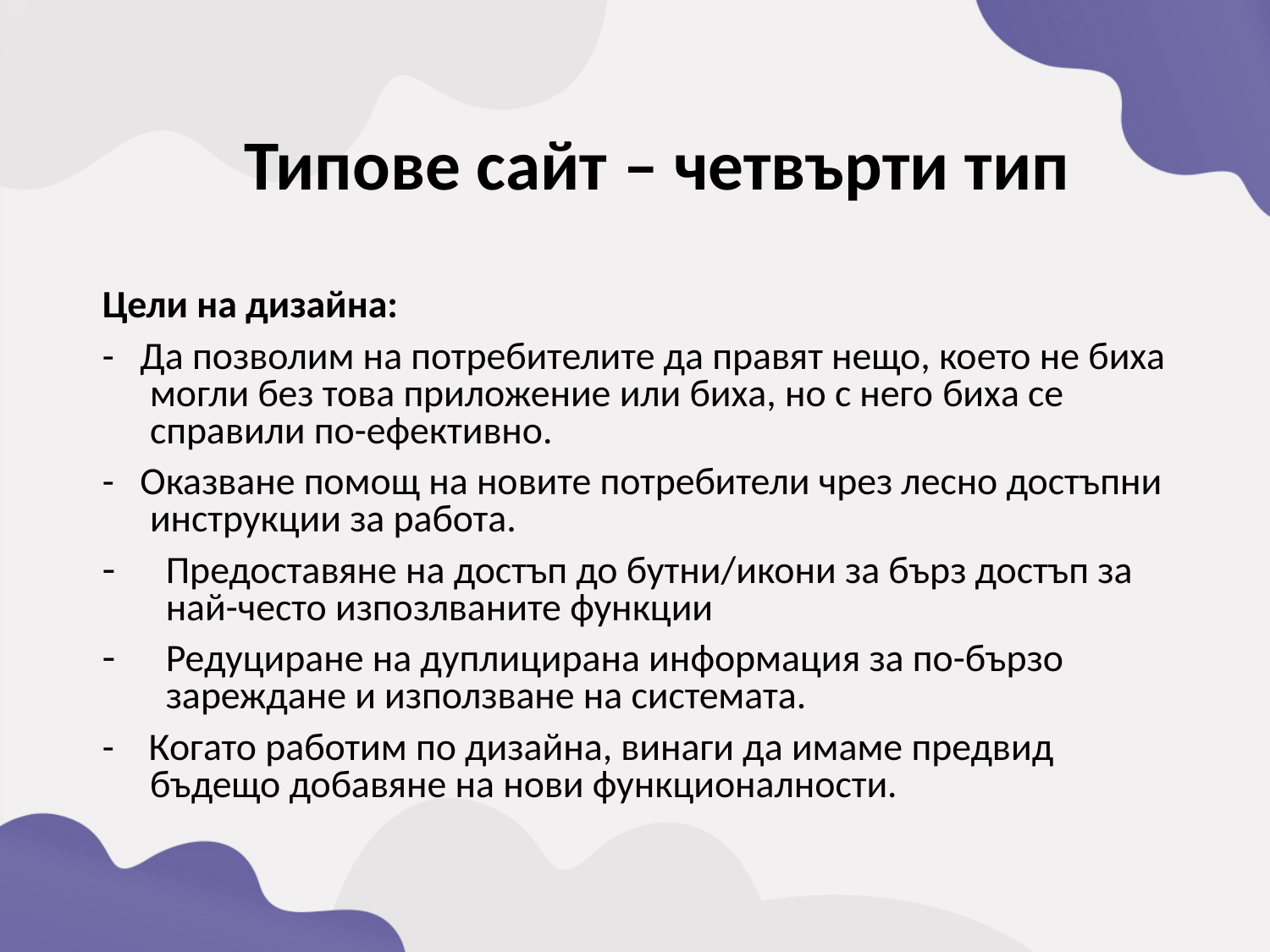

Типове сайт – четвърти тип

Цели на дизайна:
-   Да позволим на потребителите да правят нещо, което не биха могли без това приложение или биха, но с него биха се справили по-ефективно.
-   Оказване помощ на новите потребители чрез лесно достъпни инструкции за работа.
Предоставяне на достъп до бутни/икони за бърз достъп за най-често изпозлваните функции
Редуциране на дуплицирана информация за по-бързо зареждане и използване на системата.
-    Когато работим по дизайна, винаги да имаме предвид бъдещо добавяне на нови функционалности.